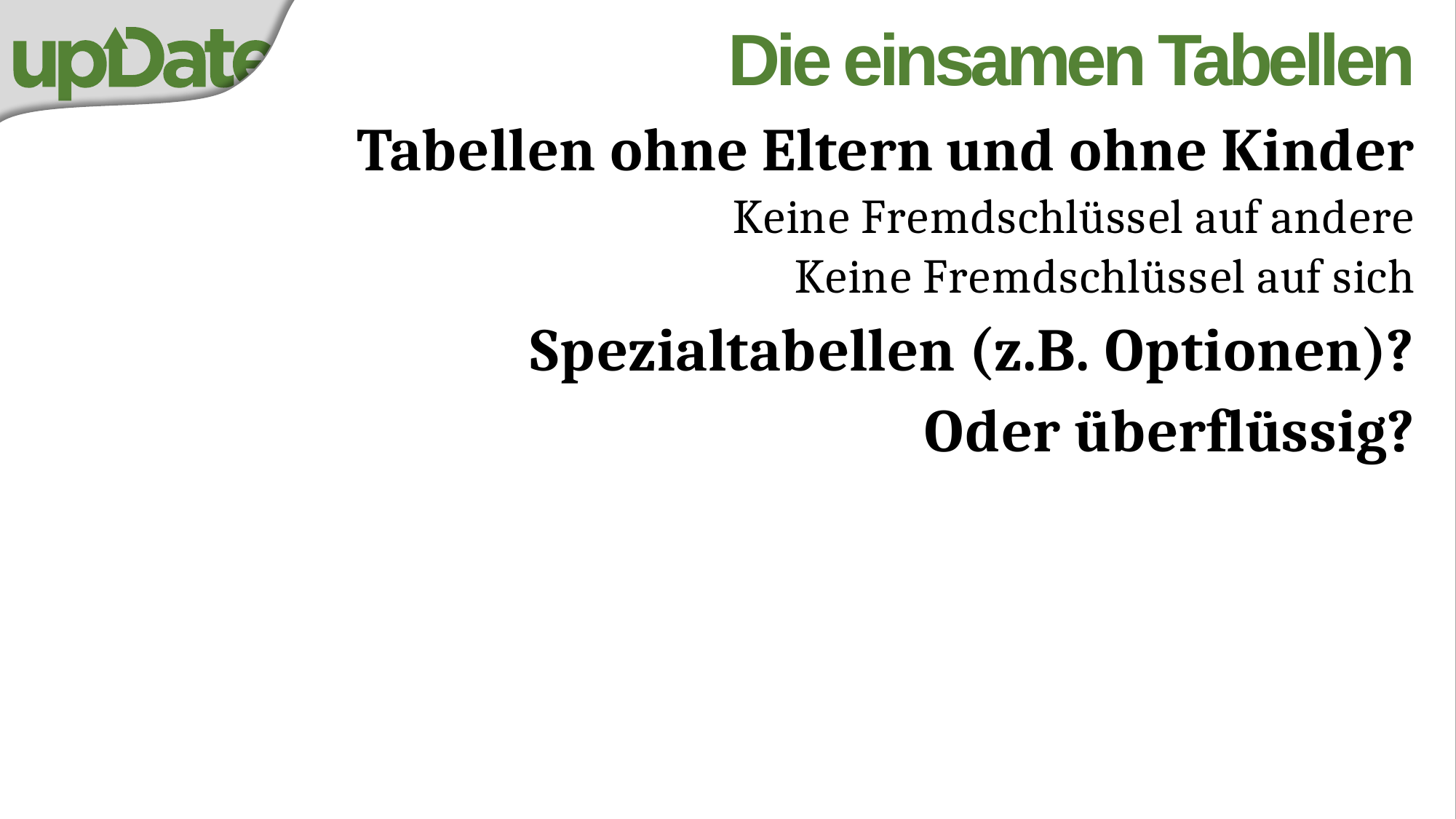

# Die einsamen Tabellen
Tabellen ohne Eltern und ohne Kinder
Keine Fremdschlüssel auf andere
Keine Fremdschlüssel auf sich
Spezialtabellen (z.B. Optionen)?
Oder überflüssig?